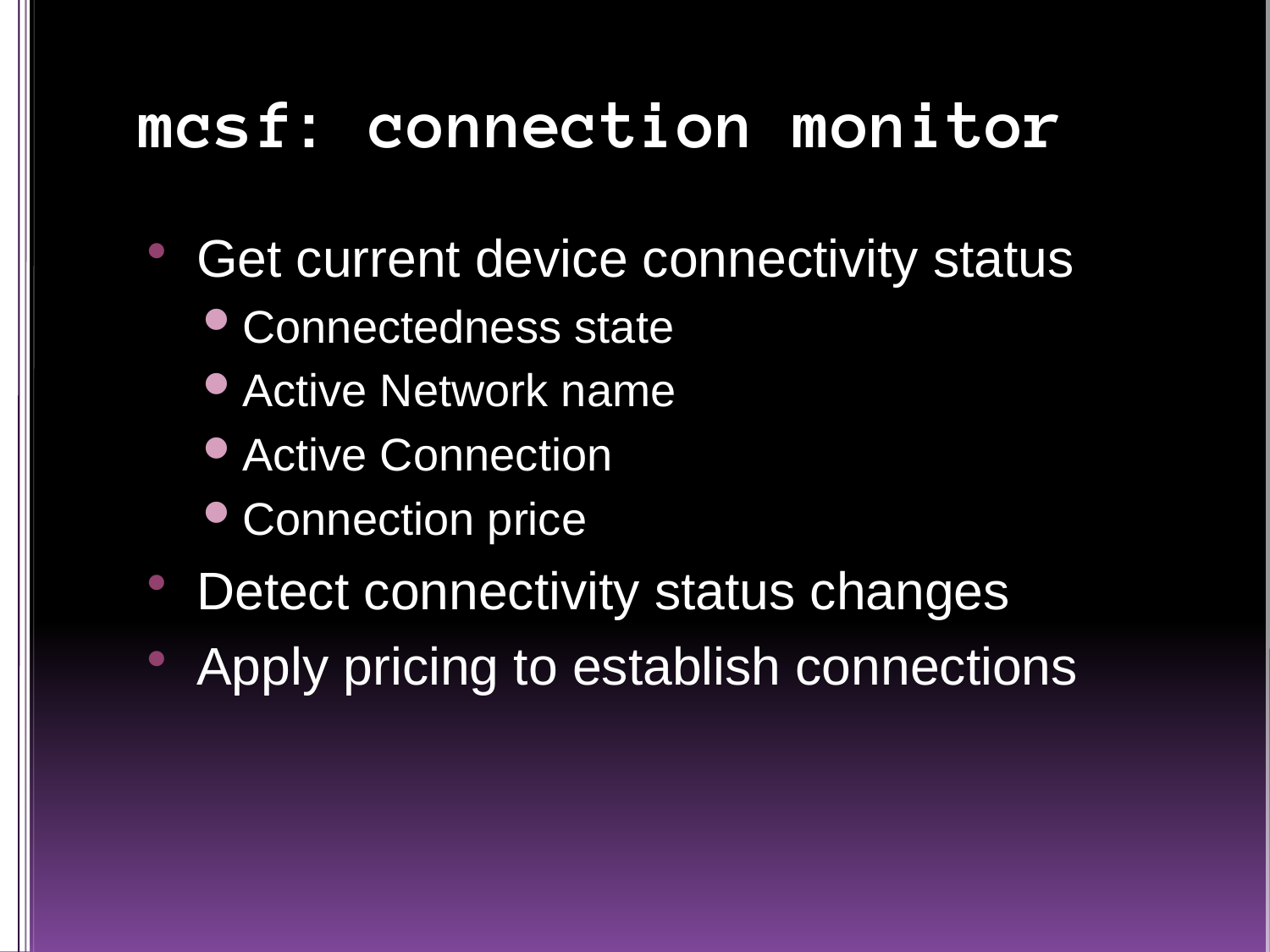

# mcsf: connection monitor
Get current device connectivity status
Connectedness state
Active Network name
Active Connection
Connection price
Detect connectivity status changes
Apply pricing to establish connections